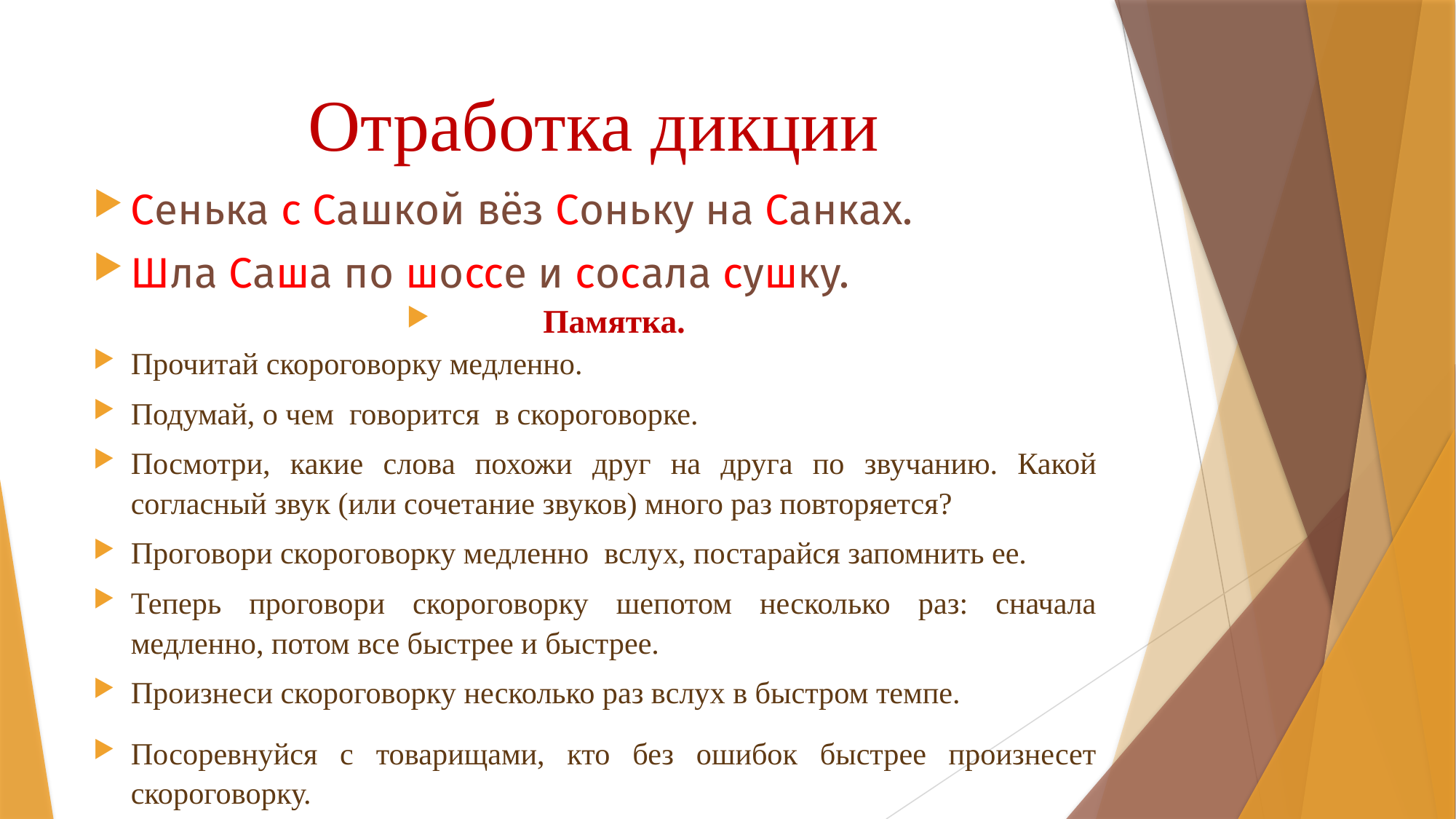

# Отработка дикции
Сенька с Сашкой вёз Соньку на Санках.
Шла Саша по шоссе и сосала сушку.
Памятка.
Прочитай скороговорку медленно.
Подумай, о чем  говорится  в скороговорке.
Посмотри, какие слова похожи друг на друга по звучанию. Какой согласный звук (или сочетание звуков) много раз повторяется?
Проговори скороговорку медленно  вслух, постарайся запомнить ее.
Теперь проговори скороговорку шепотом несколько раз: сначала медленно, потом все быстрее и быстрее.
Произнеси скороговорку несколько раз вслух в быстром темпе.
Посоревнуйся с товарищами, кто без ошибок быстрее произнесет скороговорку.